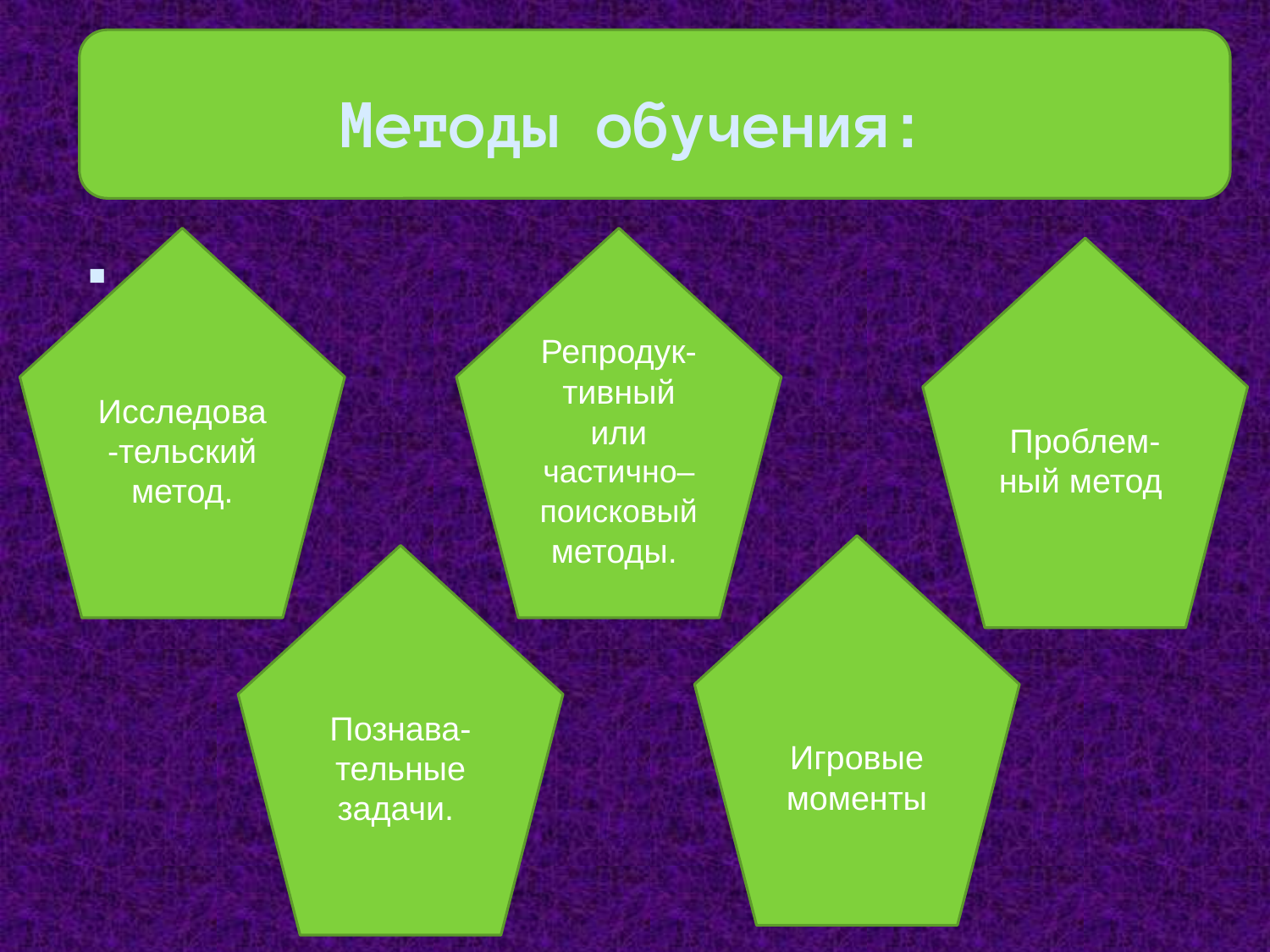

# Методы обучения:
Исследова-тельский метод.

Репродук-тивный или частично–поисковый методы.

Проблем-ный метод

.

Игровые моменты
Познава-тельные задачи.